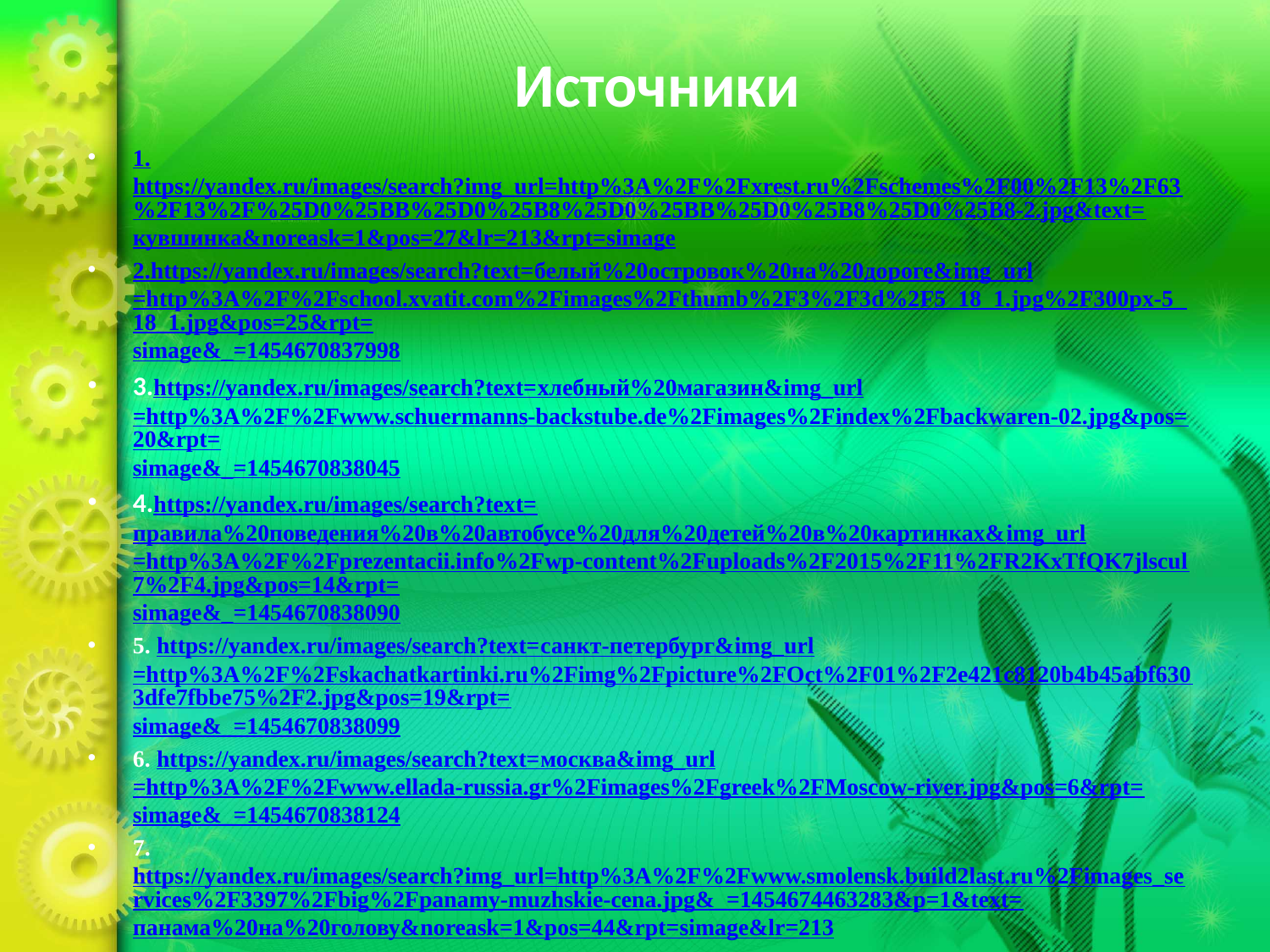

# Источники
1.https://yandex.ru/images/search?img_url=http%3A%2F%2Fxrest.ru%2Fschemes%2F00%2F13%2F63%2F13%2F%25D0%25BB%25D0%25B8%25D0%25BB%25D0%25B8%25D0%25B8-2.jpg&text=кувшинка&noreask=1&pos=27&lr=213&rpt=simage
2.https://yandex.ru/images/search?text=белый%20островок%20на%20дороге&img_url=http%3A%2F%2Fschool.xvatit.com%2Fimages%2Fthumb%2F3%2F3d%2F5_18_1.jpg%2F300px-5_18_1.jpg&pos=25&rpt=simage&_=1454670837998
3.https://yandex.ru/images/search?text=хлебный%20магазин&img_url=http%3A%2F%2Fwww.schuermanns-backstube.de%2Fimages%2Findex%2Fbackwaren-02.jpg&pos=20&rpt=simage&_=1454670838045
4.https://yandex.ru/images/search?text=правила%20поведения%20в%20автобусе%20для%20детей%20в%20картинках&img_url=http%3A%2F%2Fprezentacii.info%2Fwp-content%2Fuploads%2F2015%2F11%2FR2KxTfQK7jlscul7%2F4.jpg&pos=14&rpt=simage&_=1454670838090
5. https://yandex.ru/images/search?text=санкт-петербург&img_url=http%3A%2F%2Fskachatkartinki.ru%2Fimg%2Fpicture%2FOct%2F01%2F2e421c8120b4b45abf6303dfe7fbbe75%2F2.jpg&pos=19&rpt=simage&_=1454670838099
6. https://yandex.ru/images/search?text=москва&img_url=http%3A%2F%2Fwww.ellada-russia.gr%2Fimages%2Fgreek%2FMoscow-river.jpg&pos=6&rpt=simage&_=1454670838124
7.https://yandex.ru/images/search?img_url=http%3A%2F%2Fwww.smolensk.build2last.ru%2Fimages_services%2F3397%2Fbig%2Fpanamy-muzhskie-cena.jpg&_=1454674463283&p=1&text=панама%20на%20голову&noreask=1&pos=44&rpt=simage&lr=213
8.https://yandex.ru/images/search?img_url=http%3A%2F%2Fcopypast.ru%2Fuploads%2Fposts%2F1278880221_otdykh.jpg&_=1454674815125&p=3&text=загорать%20в%20меру&noreask=1&pos=112&rpt=simage&lr=213